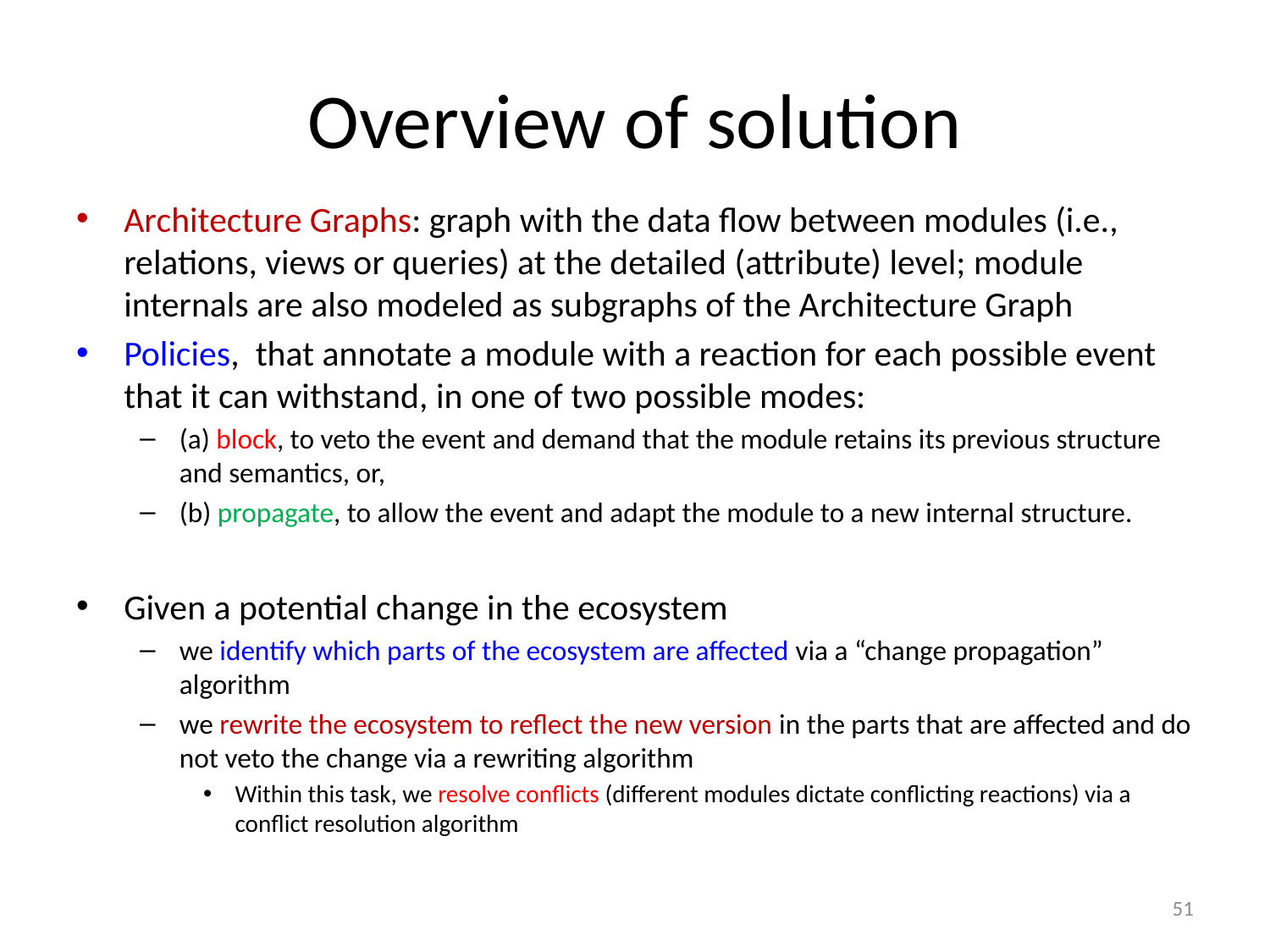

# Overview of solution
Architecture Graphs: graph with the data flow between modules (i.e., relations, views or queries) at the detailed (attribute) level; module internals are also modeled as subgraphs of the Architecture Graph
Policies,  that annotate a module with a reaction for each possible event that it can withstand, in one of two possible modes:
(a) block, to veto the event and demand that the module retains its previous structure and semantics, or,
(b) propagate, to allow the event and adapt the module to a new internal structure.

Given a potential change in the ecosystem
we identify which parts of the ecosystem are affected via a “change propagation” algorithm
we rewrite the ecosystem to reflect the new version in the parts that are affected and do not veto the change via a rewriting algorithm
Within this task, we resolve conflicts (different modules dictate conflicting reactions) via a conflict resolution algorithm
51